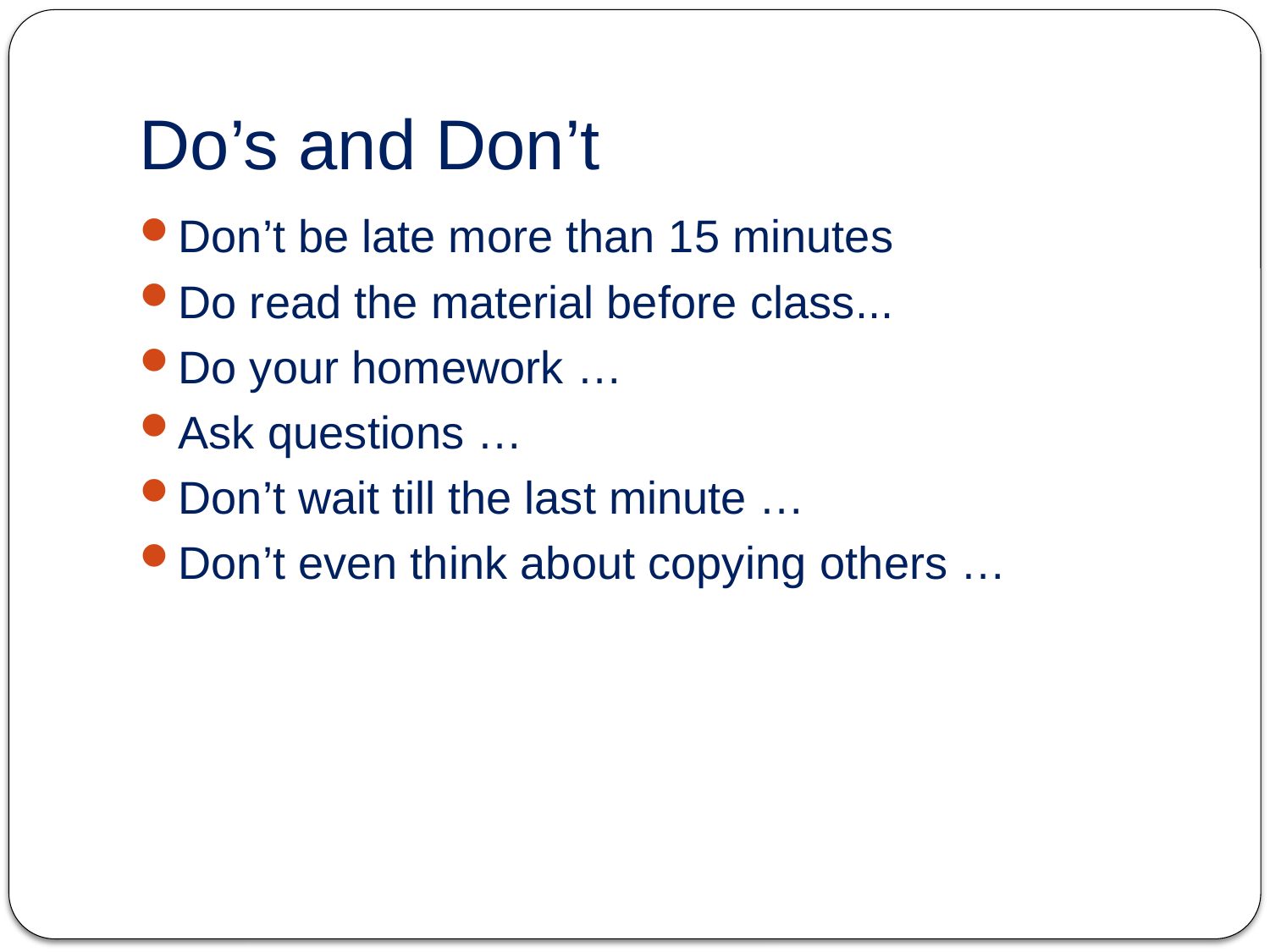

# Do’s and Don’t
Don’t be late more than 15 minutes
Do read the material before class...
Do your homework …
Ask questions …
Don’t wait till the last minute …
Don’t even think about copying others …